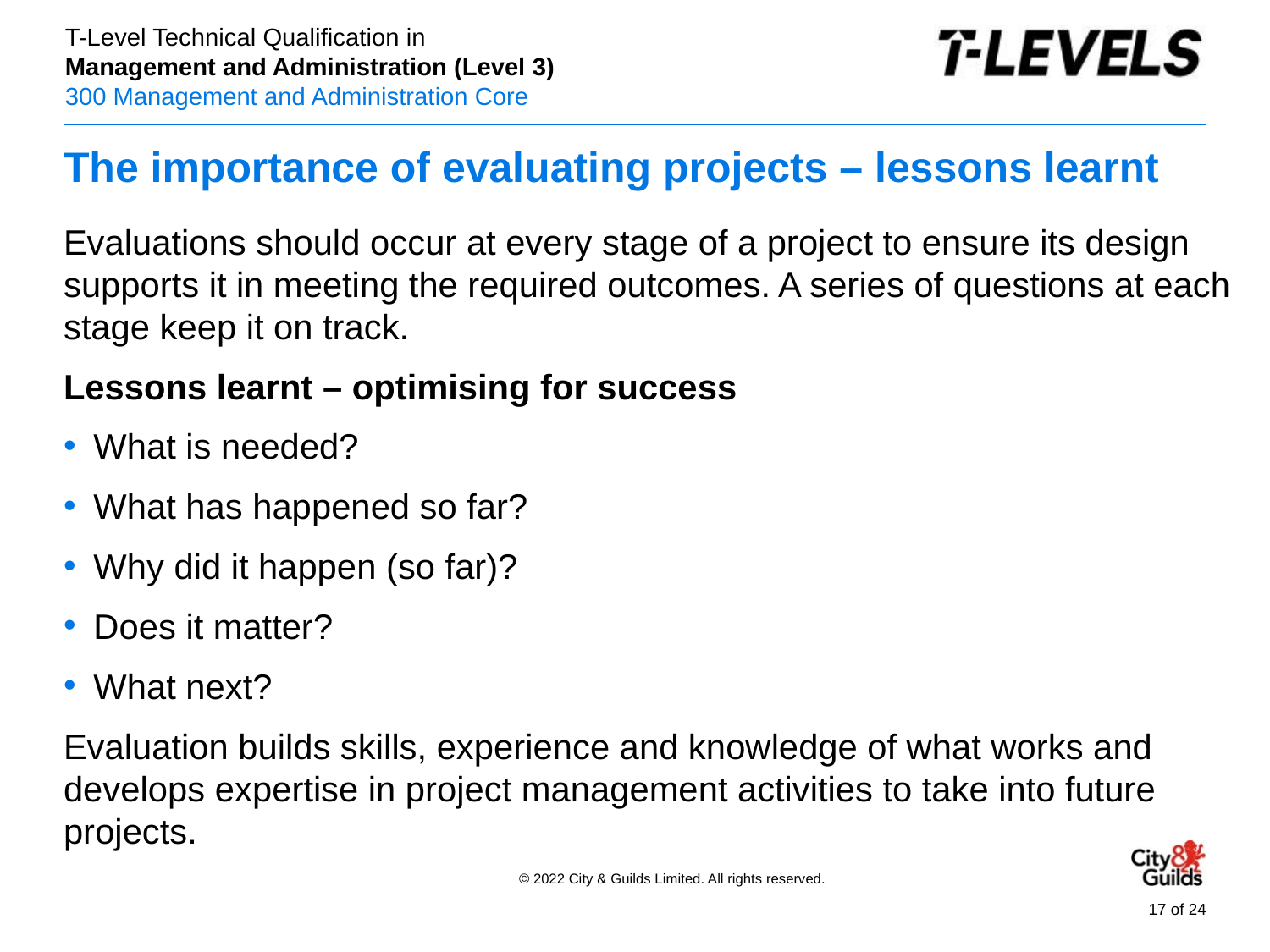

# The importance of evaluating projects – lessons learnt
Evaluations should occur at every stage of a project to ensure its design supports it in meeting the required outcomes. A series of questions at each stage keep it on track.
Lessons learnt – optimising for success
What is needed?
What has happened so far?
Why did it happen (so far)?
Does it matter?
What next?
Evaluation builds skills, experience and knowledge of what works and develops expertise in project management activities to take into future projects.